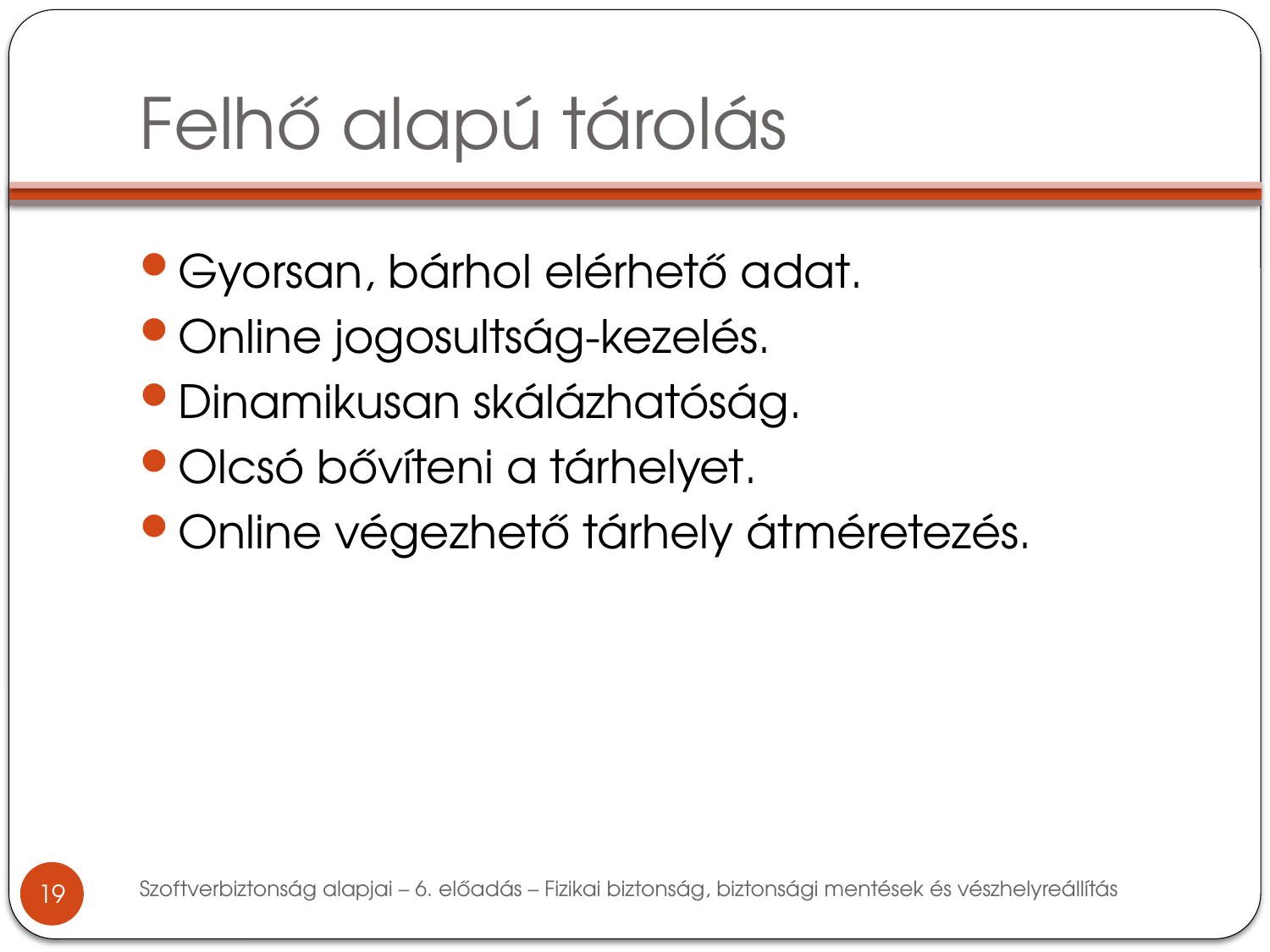

# Felhő alapú tárolás
Gyorsan, bárhol elérhető adat.
Online jogosultság-kezelés.
Dinamikusan skálázhatóság.
Olcsó bővíteni a tárhelyet.
Online végezhető tárhely átméretezés.
Szoftverbiztonság alapjai – 6. előadás – Fizikai biztonság, biztonsági mentések és vészhelyreállítás
19